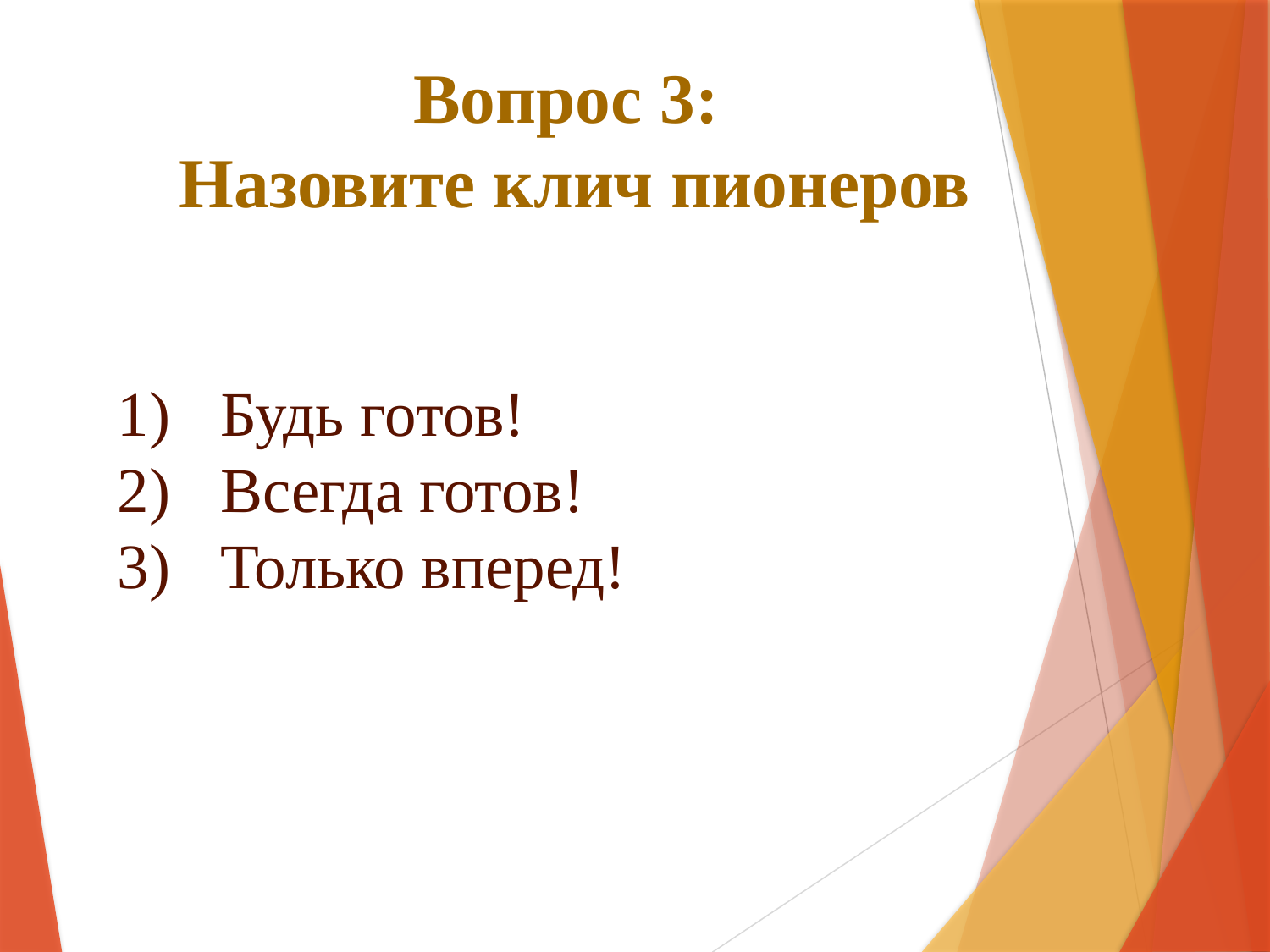

# Вопрос 3: Назовите клич пионеров
Будь готов!
Всегда готов!
Только вперед!